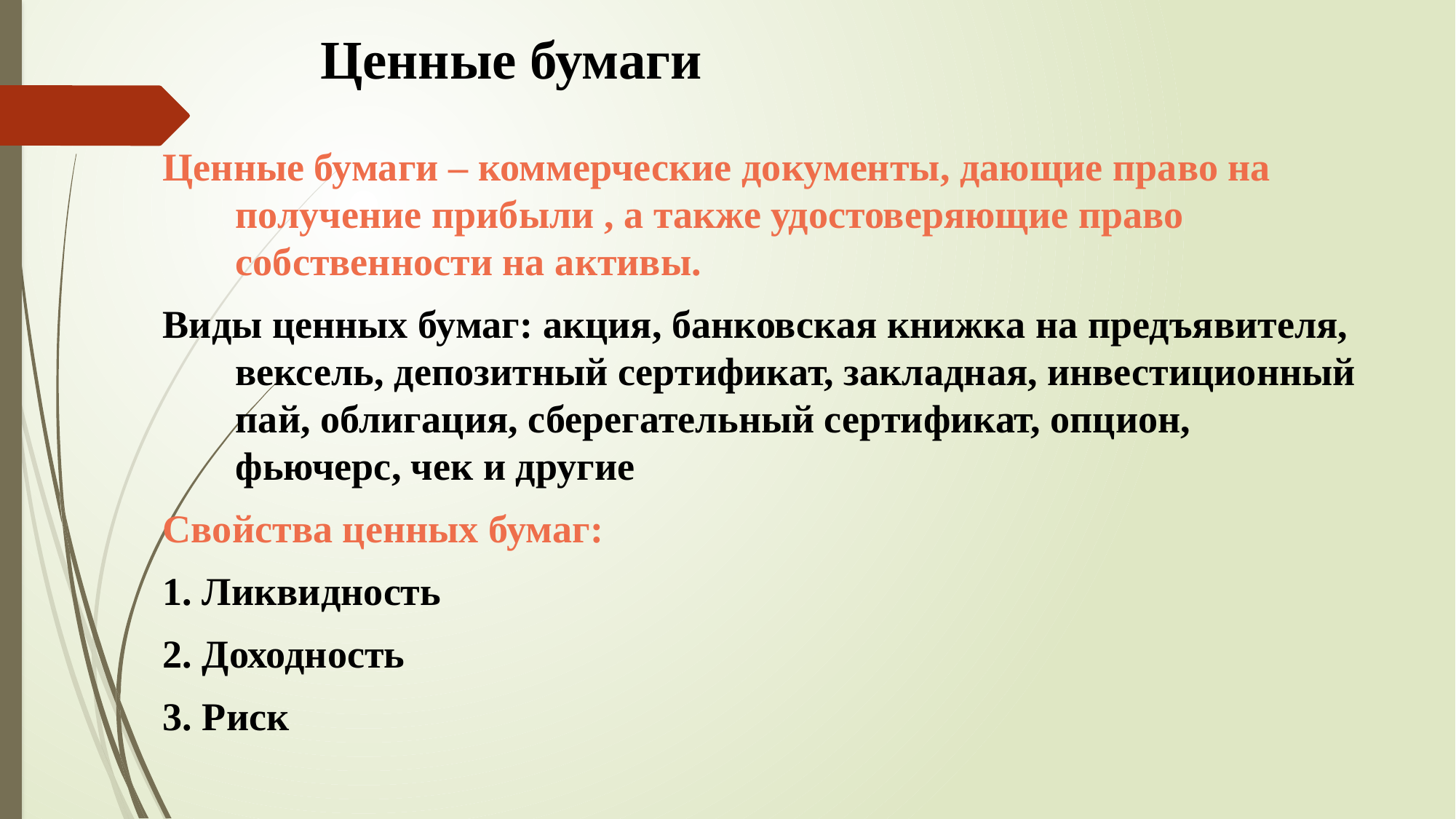

# Ценные бумаги
Ценные бумаги – коммерческие документы, дающие право на получение прибыли , а также удостоверяющие право собственности на активы.
Виды ценных бумаг: акция, банковская книжка на предъявителя, вексель, депозитный сертификат, закладная, инвестиционный пай, облигация, сберегательный сертификат, опцион, фьючерс, чек и другие
Свойства ценных бумаг:
1. Ликвидность
2. Доходность
3. Риск